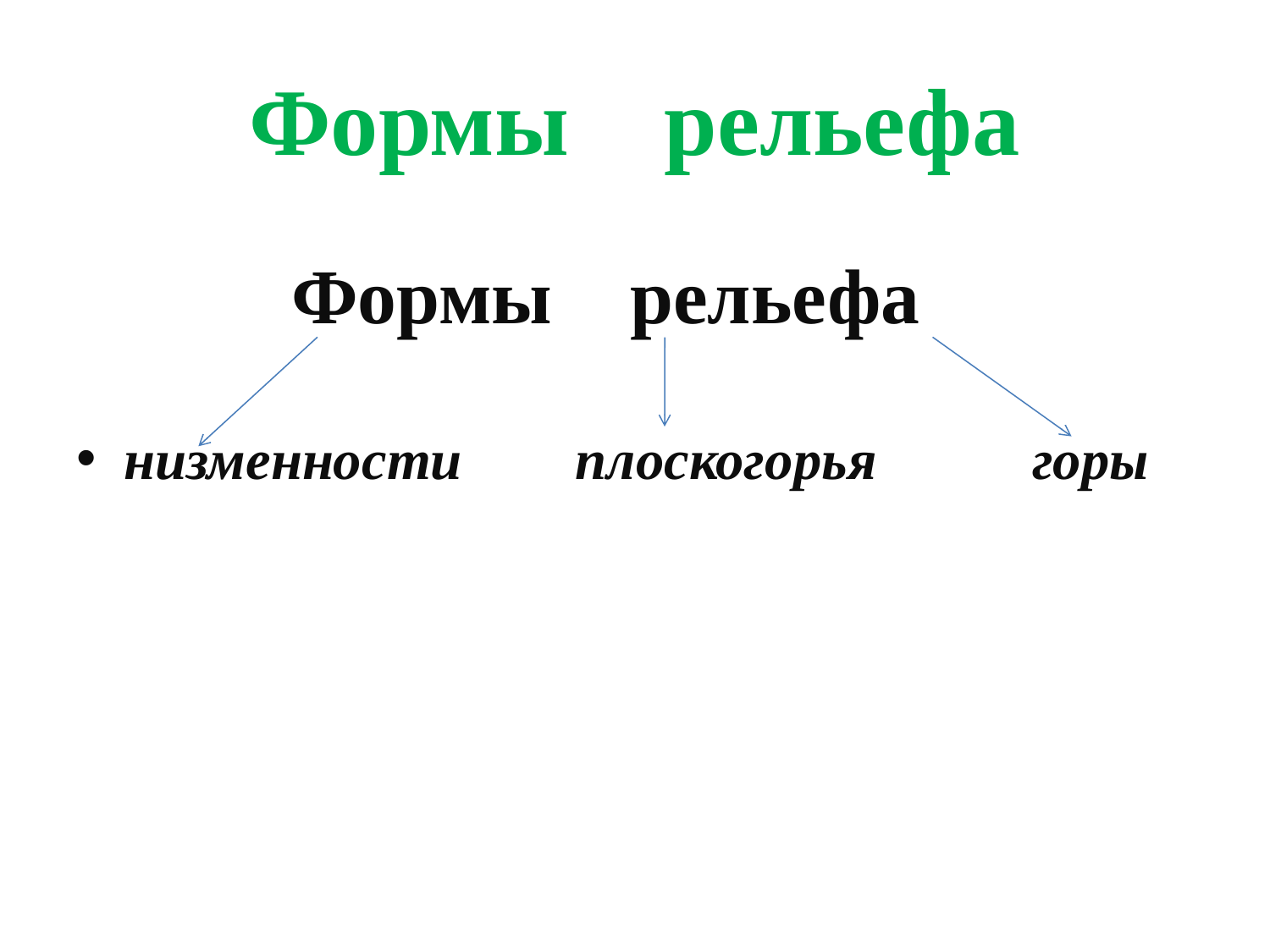

# Формы    рельефа
         Формы    рельефа

низменности        плоскогорья           горы